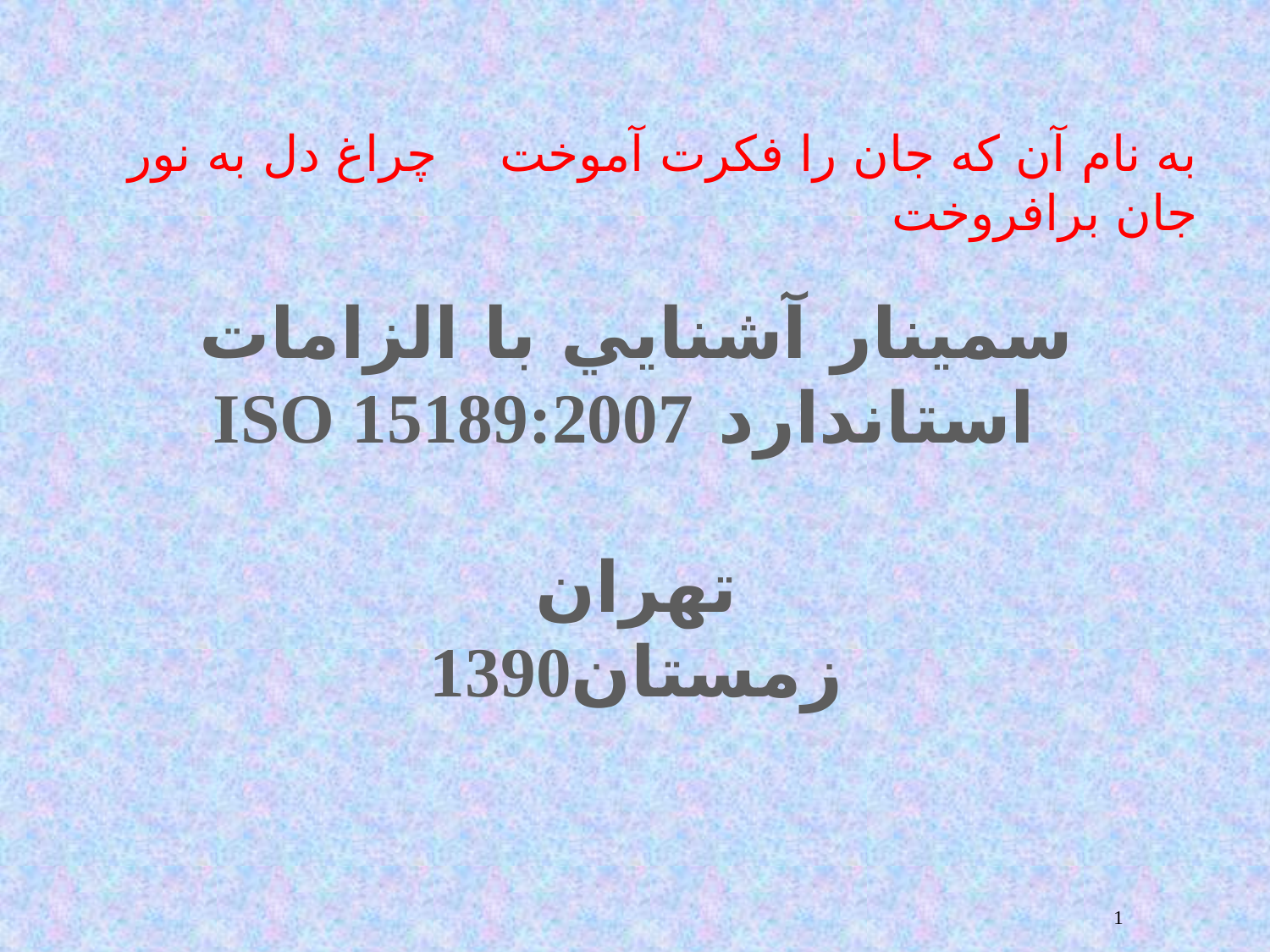

به نام آن که جان را فکرت آموخت    چراغ دل به نور جان برافروخت
سمینار آشنايي با الزامات
 استاندارد ISO 15189:2007

تهران
زمستان1390